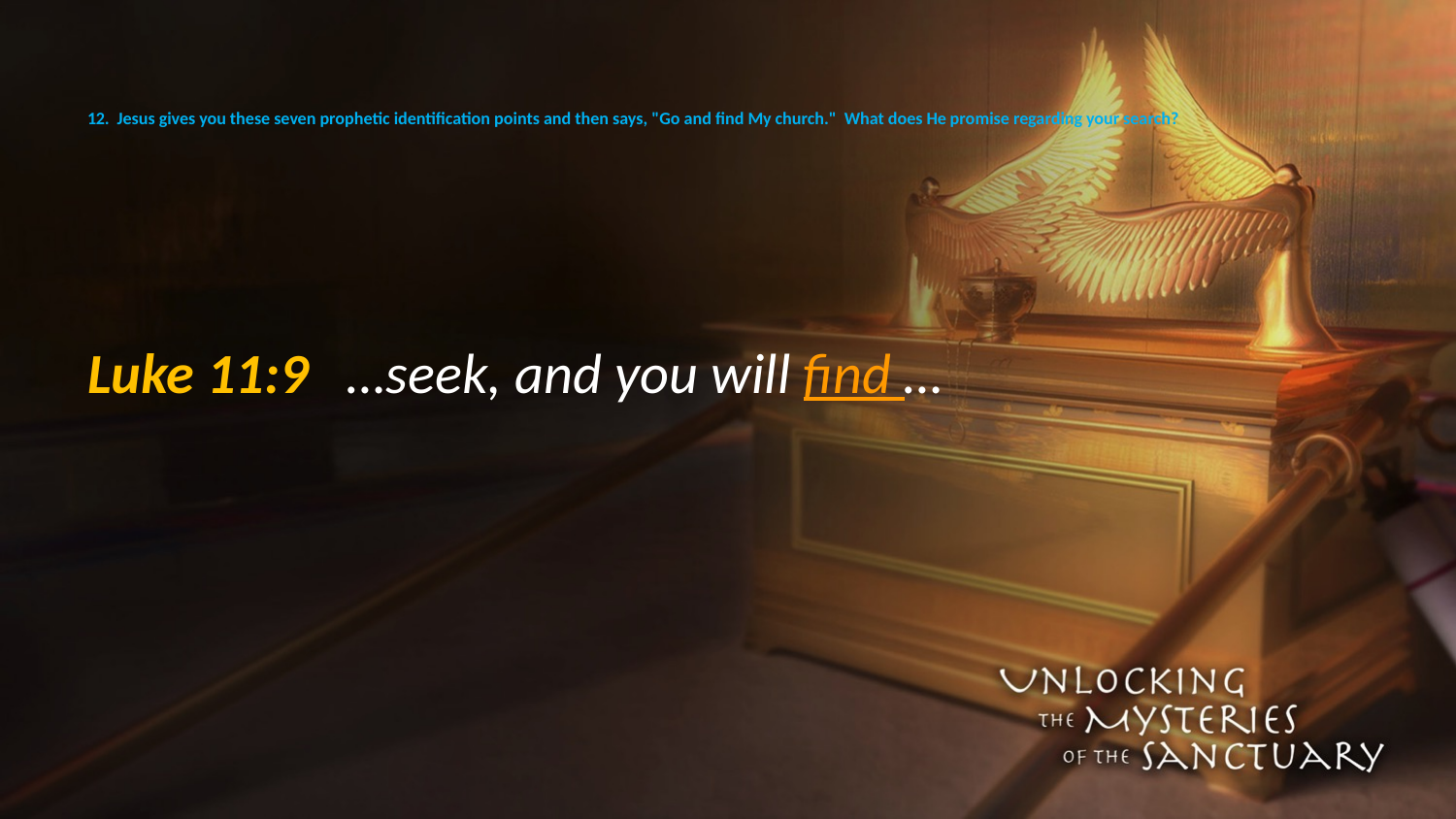

# 12.  Jesus gives you these seven prophetic identification points and then says, "Go and find My church."  What does He promise regarding your search?

Luke 11:9   …seek, and you will find …